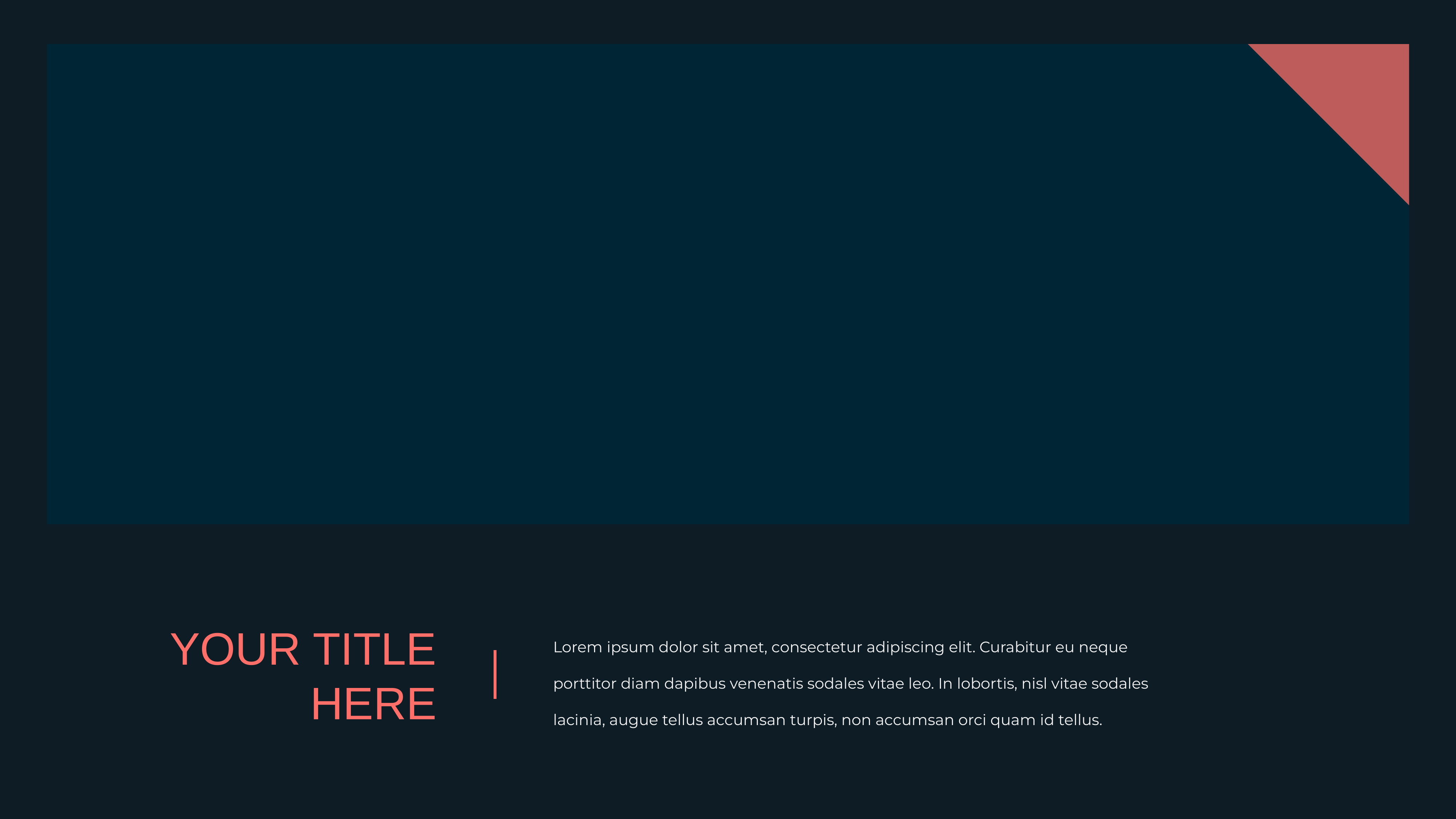

YOUR TITLE
HERE
Lorem ipsum dolor sit amet, consectetur adipiscing elit. Curabitur eu neque porttitor diam dapibus venenatis sodales vitae leo. In lobortis, nisl vitae sodales lacinia, augue tellus accumsan turpis, non accumsan orci quam id tellus.